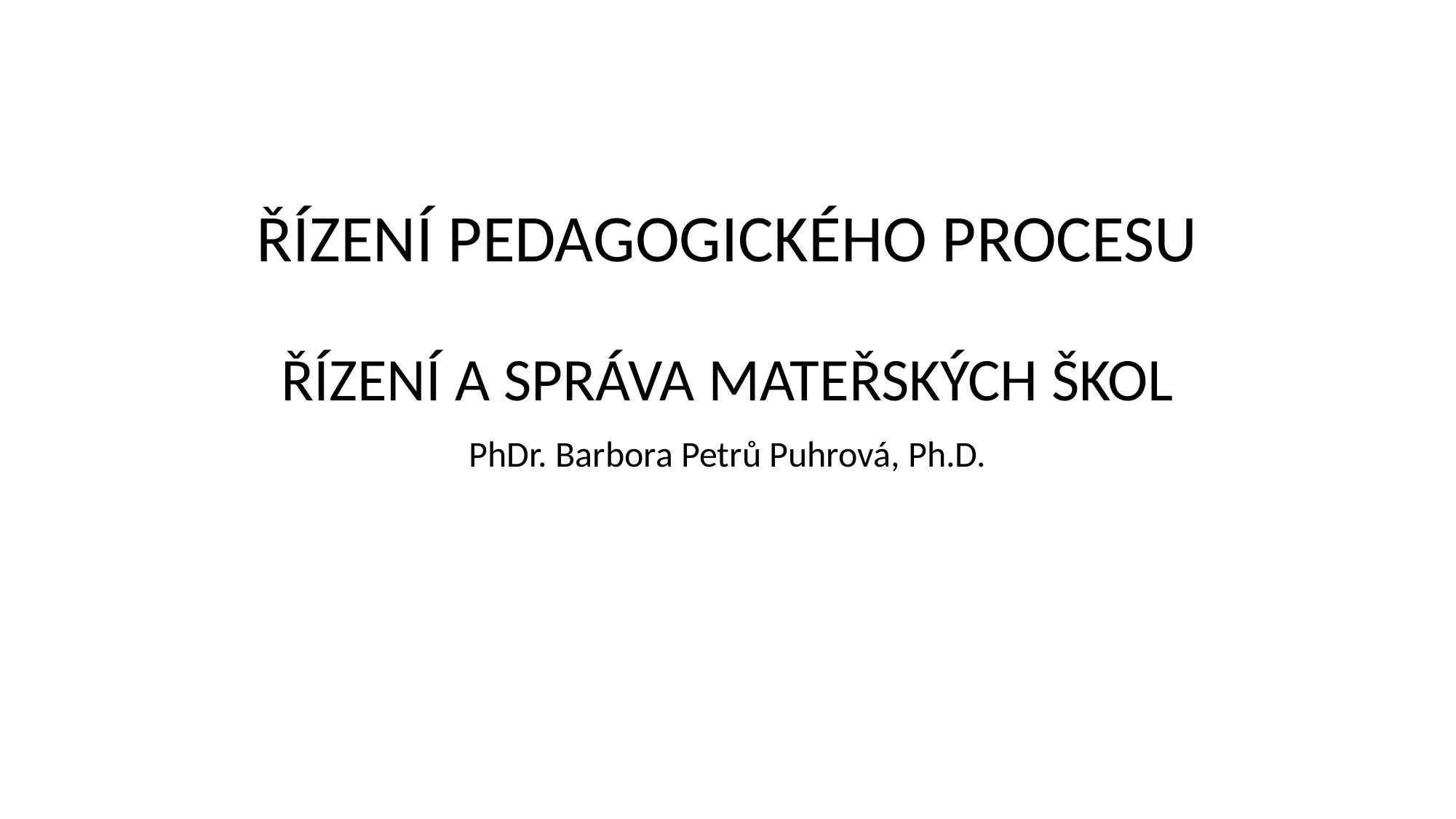

# ŘÍZENÍ PEDAGOGICKÉHO PROCESU ŘÍZENÍ A SPRÁVA MATEŘSKÝCH ŠKOL
PhDr. Barbora Petrů Puhrová, Ph.D.